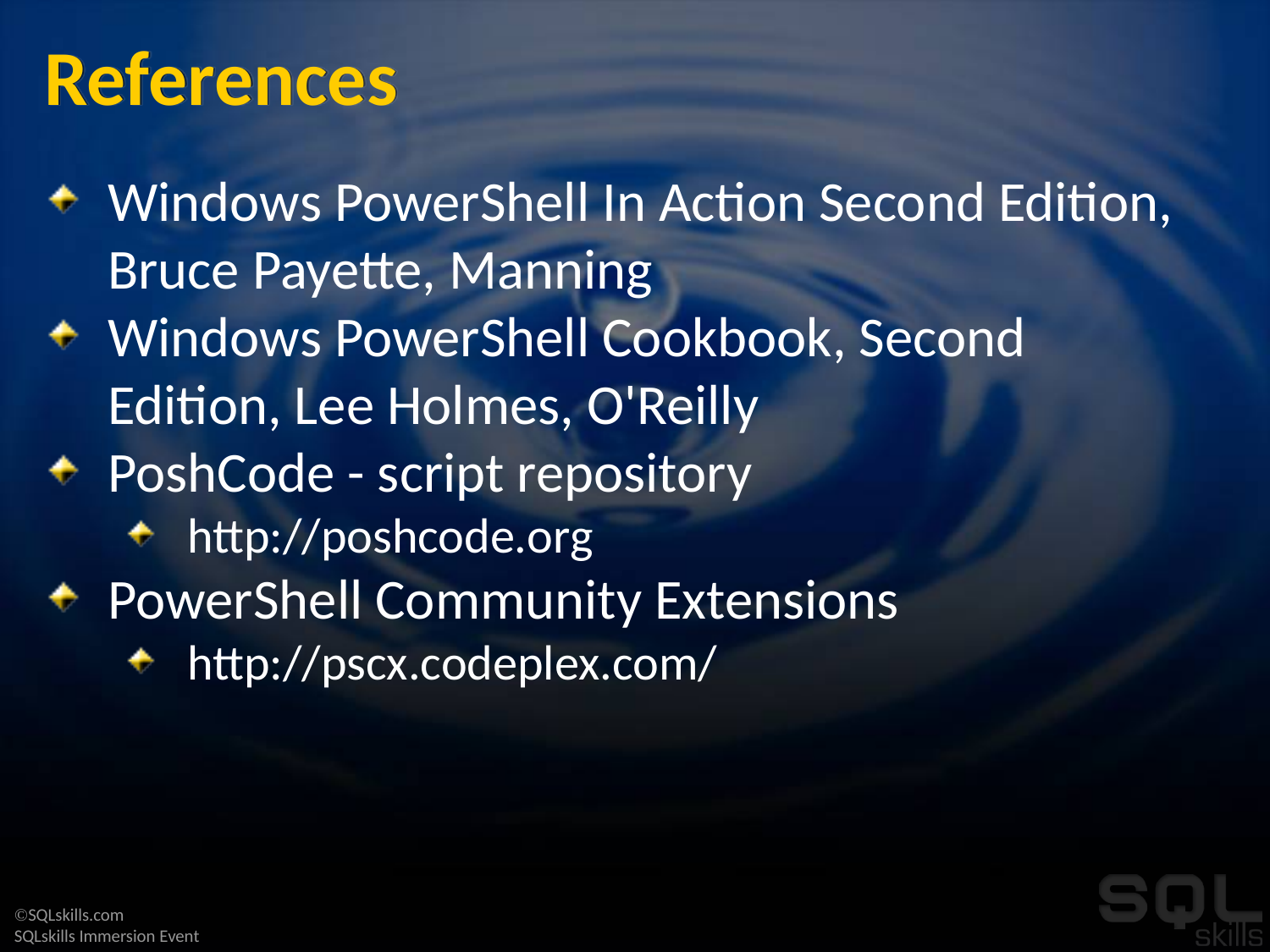

# References
Windows PowerShell In Action Second Edition, Bruce Payette, Manning
Windows PowerShell Cookbook, Second Edition, Lee Holmes, O'Reilly
PoshCode - script repository
http://poshcode.org
PowerShell Community Extensions
http://pscx.codeplex.com/